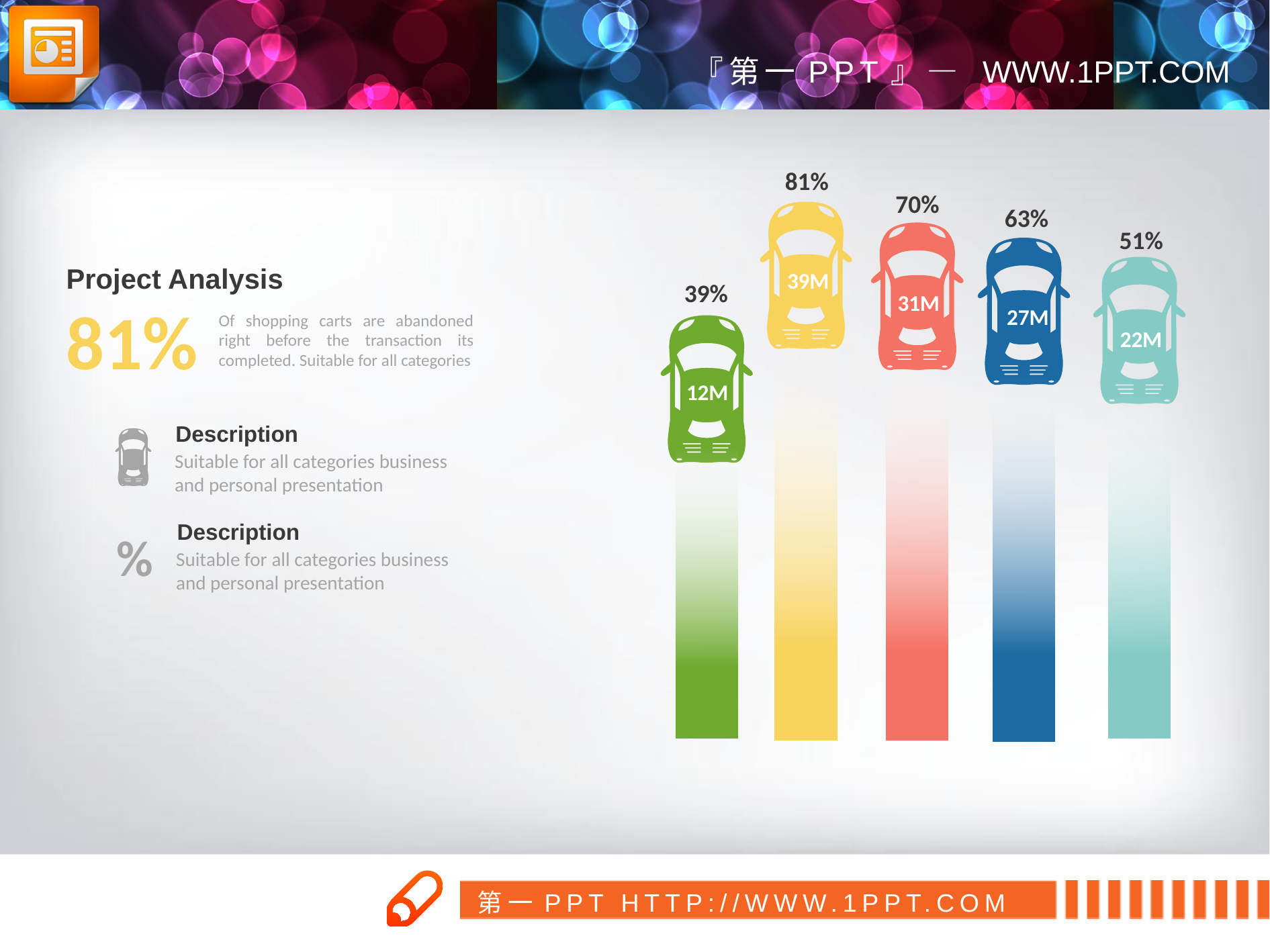

81%
70%
63%
51%

Project Analysis
39M

39%

31M
81%
27M
Of shopping carts are abandoned right before the transaction its completed. Suitable for all categories
22M

12M
Description

Suitable for all categories business and personal presentation

Description

%

Suitable for all categories business and personal presentation

2010
2011
2012
2013
2014